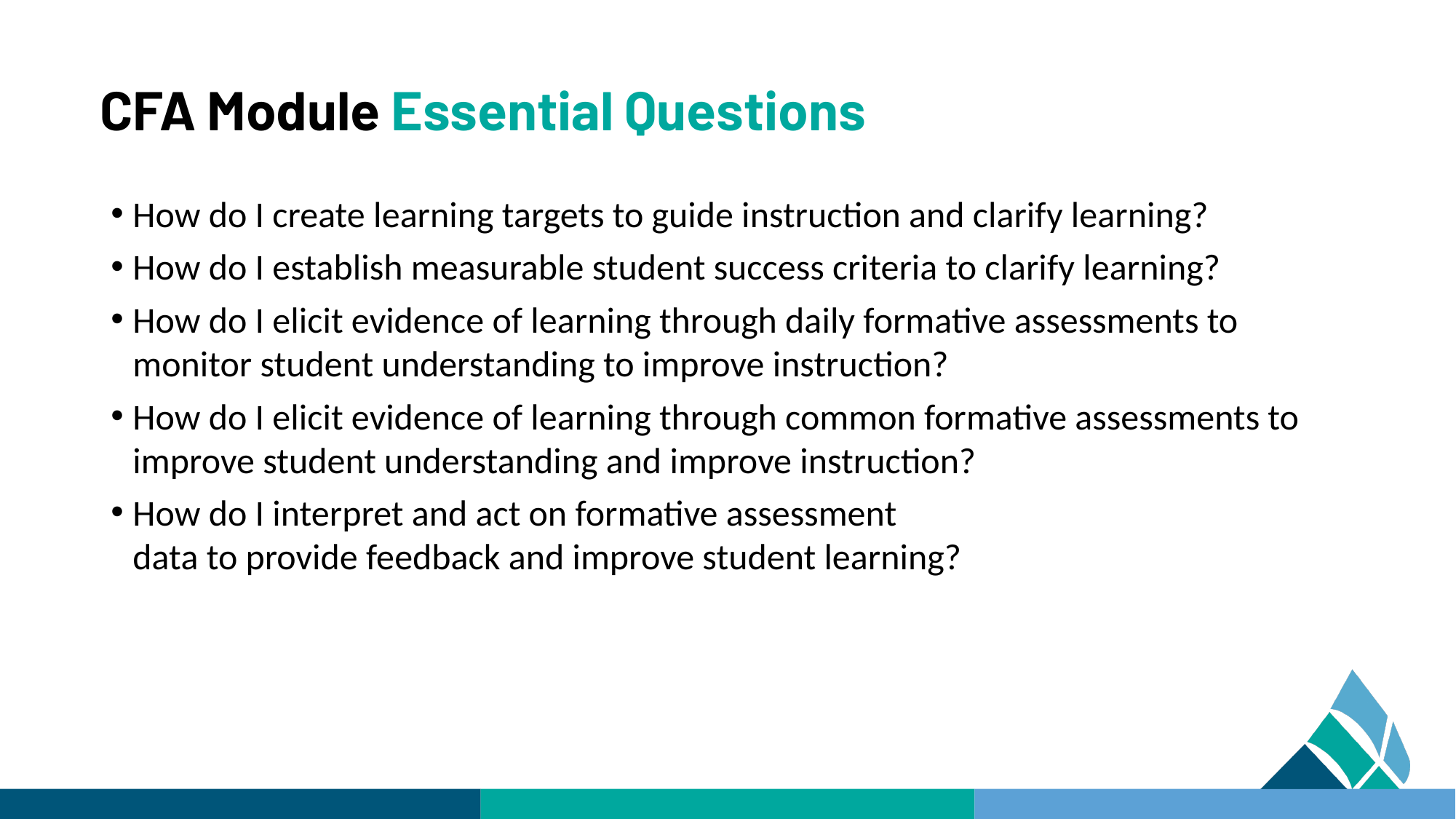

# CFA Module Essential Questions
How do I create learning targets to guide instruction and clarify learning?
How do I establish measurable student success criteria to clarify learning?
How do I elicit evidence of learning through daily formative assessments to monitor student understanding to improve instruction?
How do I elicit evidence of learning through common formative assessments to improve student understanding and improve instruction?
How do I interpret and act on formative assessment
data to provide feedback and improve student learning?